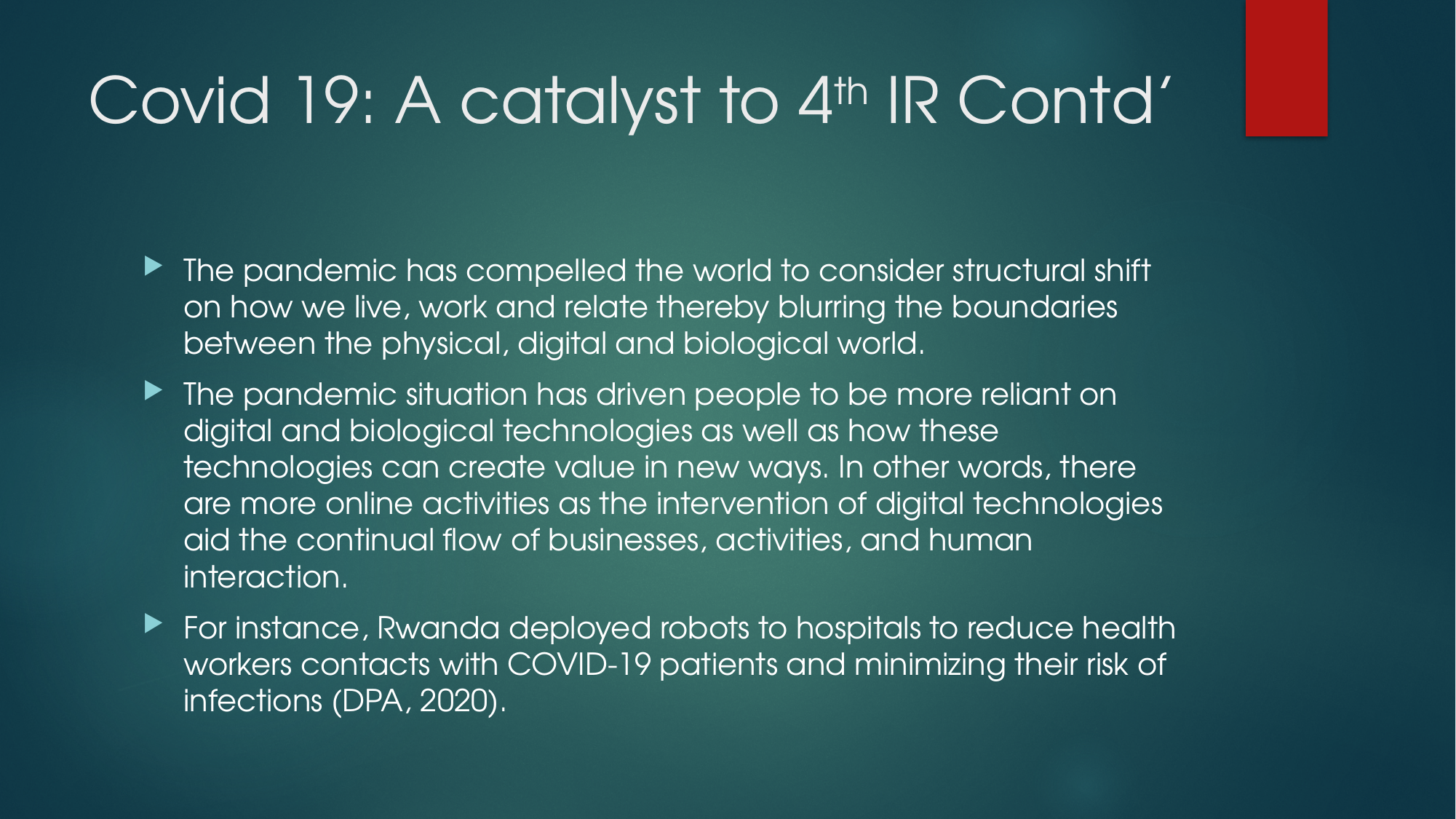

# Covid 19: A catalyst to 4th IR Contd’
The pandemic has compelled the world to consider structural shift on how we live, work and relate thereby blurring the boundaries between the physical, digital and biological world.
The pandemic situation has driven people to be more reliant on digital and biological technologies as well as how these technologies can create value in new ways. In other words, there are more online activities as the intervention of digital technologies aid the continual flow of businesses, activities, and human interaction.
For instance, Rwanda deployed robots to hospitals to reduce health workers contacts with COVID-19 patients and minimizing their risk of infections (DPA, 2020).